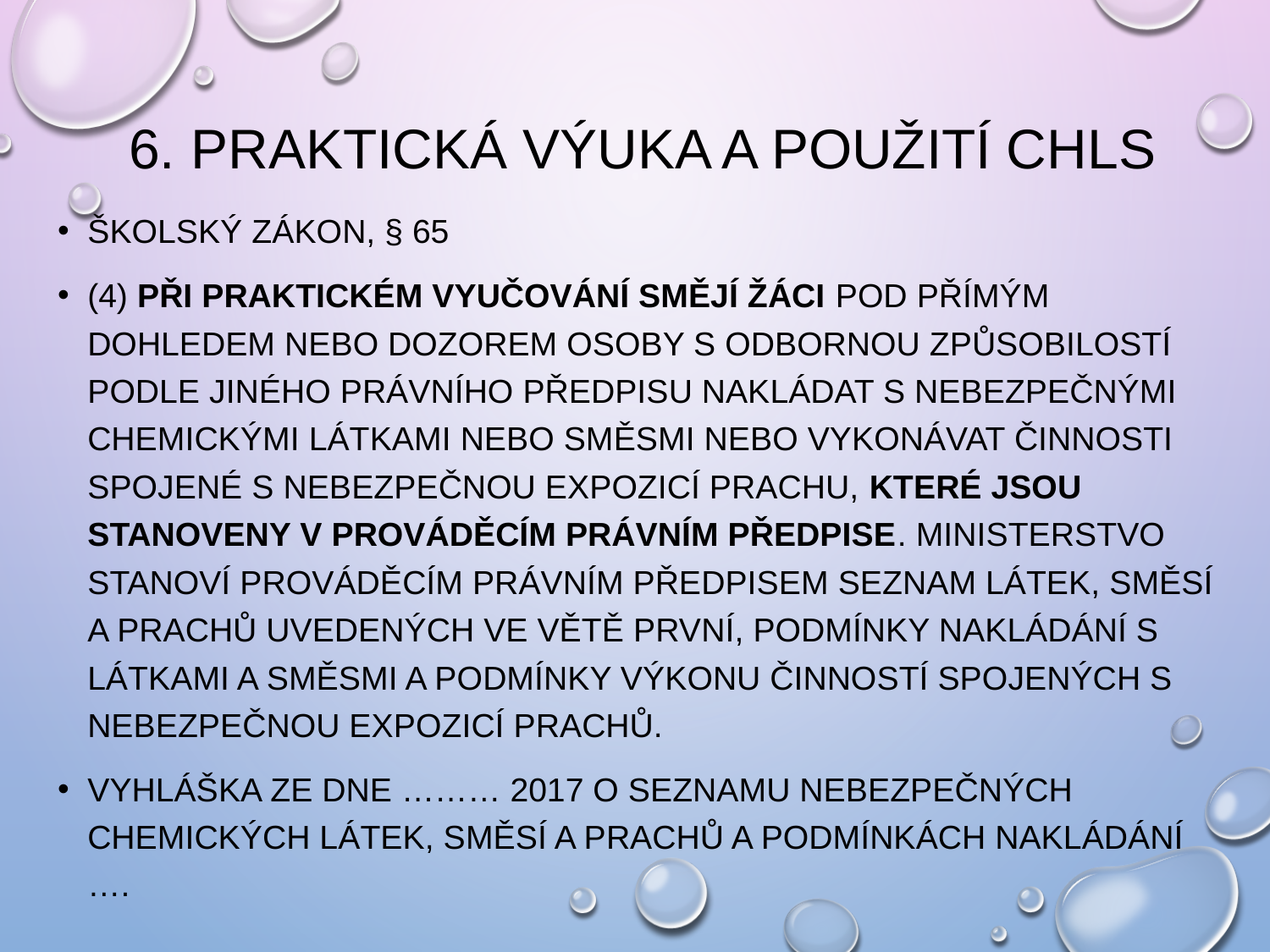

# 6. Praktická výuka a použití CHLS
Školský zákon, § 65
(4) Při praktickém vyučování smějí žáci pod přímým dohledem nebo dozorem osoby s odbornou způsobilostí podle jiného právního předpisu nakládat s nebezpečnými chemickými látkami nebo směsmi nebo vykonávat činnosti spojené s nebezpečnou expozicí prachu, které jsou stanoveny v prováděcím právním předpise. Ministerstvo stanoví prováděcím právním předpisem seznam látek, směsí a prachů uvedených ve větě první, podmínky nakládání s látkami a směsmi a podmínky výkonu činností spojených s nebezpečnou expozicí prachů.
VYHLÁŠKA ze dne ……… 2017 o seznamu nebezpečných chemických látek, směsí a prachů a podmínkách nakládání ….